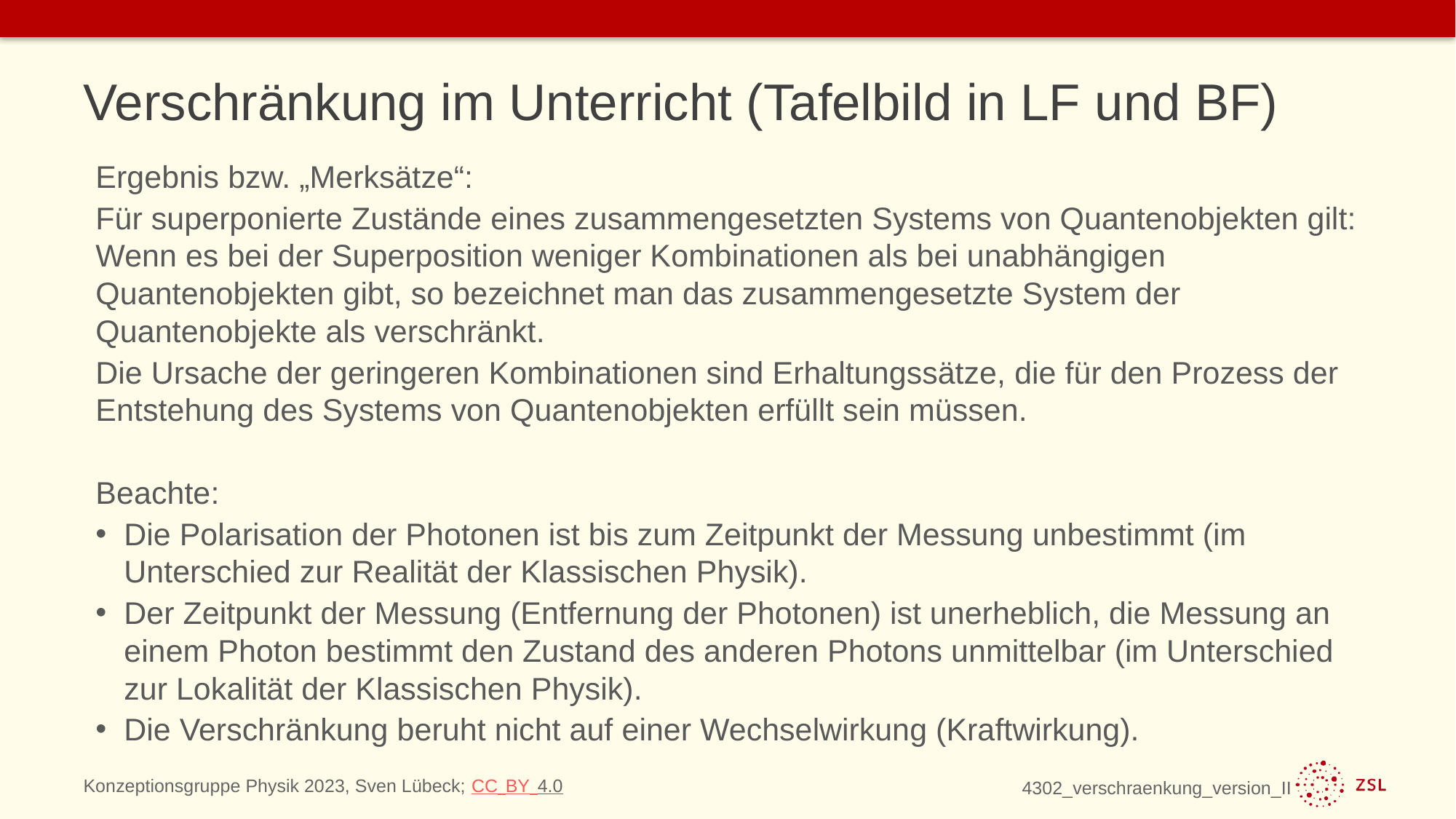

# Verschränkung im Unterricht (Tafelbild in LF und BF)
Ergebnis bzw. „Merksätze“:
Für superponierte Zustände eines zusammengesetzten Systems von Quantenobjekten gilt: Wenn es bei der Superposition weniger Kombinationen als bei unabhängigen Quantenobjekten gibt, so bezeichnet man das zusammengesetzte System der Quantenobjekte als verschränkt.
Die Ursache der geringeren Kombinationen sind Erhaltungssätze, die für den Prozess der Entstehung des Systems von Quantenobjekten erfüllt sein müssen.

Beachte:
Die Polarisation der Photonen ist bis zum Zeitpunkt der Messung unbestimmt (im Unterschied zur Realität der Klassischen Physik).
Der Zeitpunkt der Messung (Entfernung der Photonen) ist unerheblich, die Messung an einem Photon bestimmt den Zustand des anderen Photons unmittelbar (im Unterschied zur Lokalität der Klassischen Physik).
Die Verschränkung beruht nicht auf einer Wechselwirkung (Kraftwirkung).